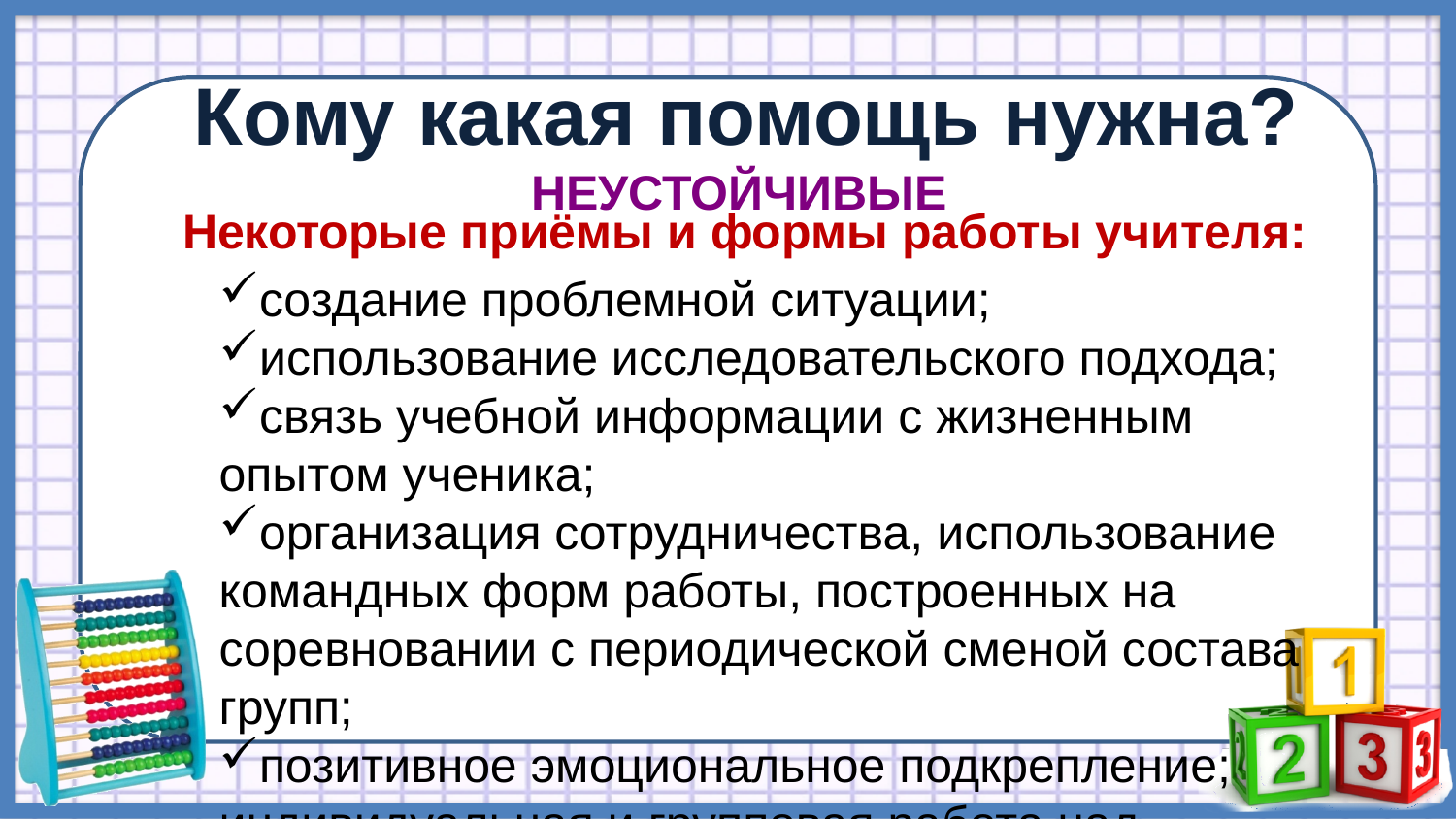

Кому какая помощь нужна? НЕУСТОЙЧИВЫЕ
Некоторые приёмы и формы работы учителя:
создание проблемной ситуации;
использование исследовательского подхода;
связь учебной информации с жизненным опытом ученика;
организация сотрудничества, использование командных форм работы, построенных на соревновании с периодической сменой состава групп;
позитивное эмоциональное подкрепление; 
индивидуальная и групповая работа над проектом.